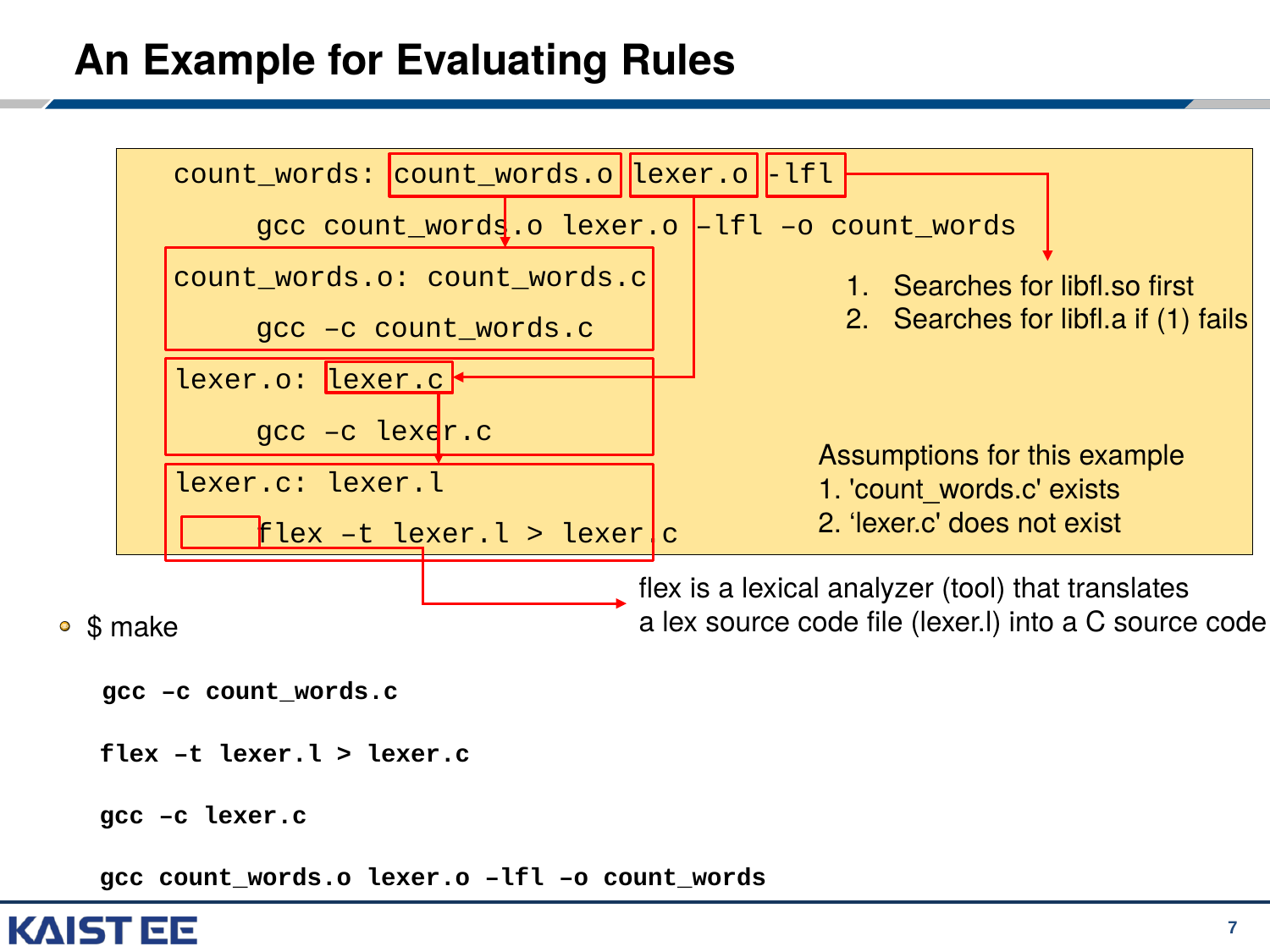

# An Example for Evaluating Rules
count_words: count_words.o lexer.o -lfl
	gcc count_words.o lexer.o –lfl –o count_words
count_words.o: count_words.c
	gcc –c count_words.c
lexer.o: lexer.c
	gcc –c lexer.c
lexer.c: lexer.l
	flex –t lexer.l > lexer.c

Searches for libfl.so first
Searches for libfl.a if (1) fails

Assumptions for this example
1. 'count_words.c' exists
2. ‘lexer.c' does not exist

flex is a lexical analyzer (tool) that translates
a lex source code file (lexer.l) into a C source code
$ make
      gcc –c count_words.c
   flex –t lexer.l > lexer.c
   gcc –c lexer.c
   gcc count_words.o lexer.o –lfl –o count_words